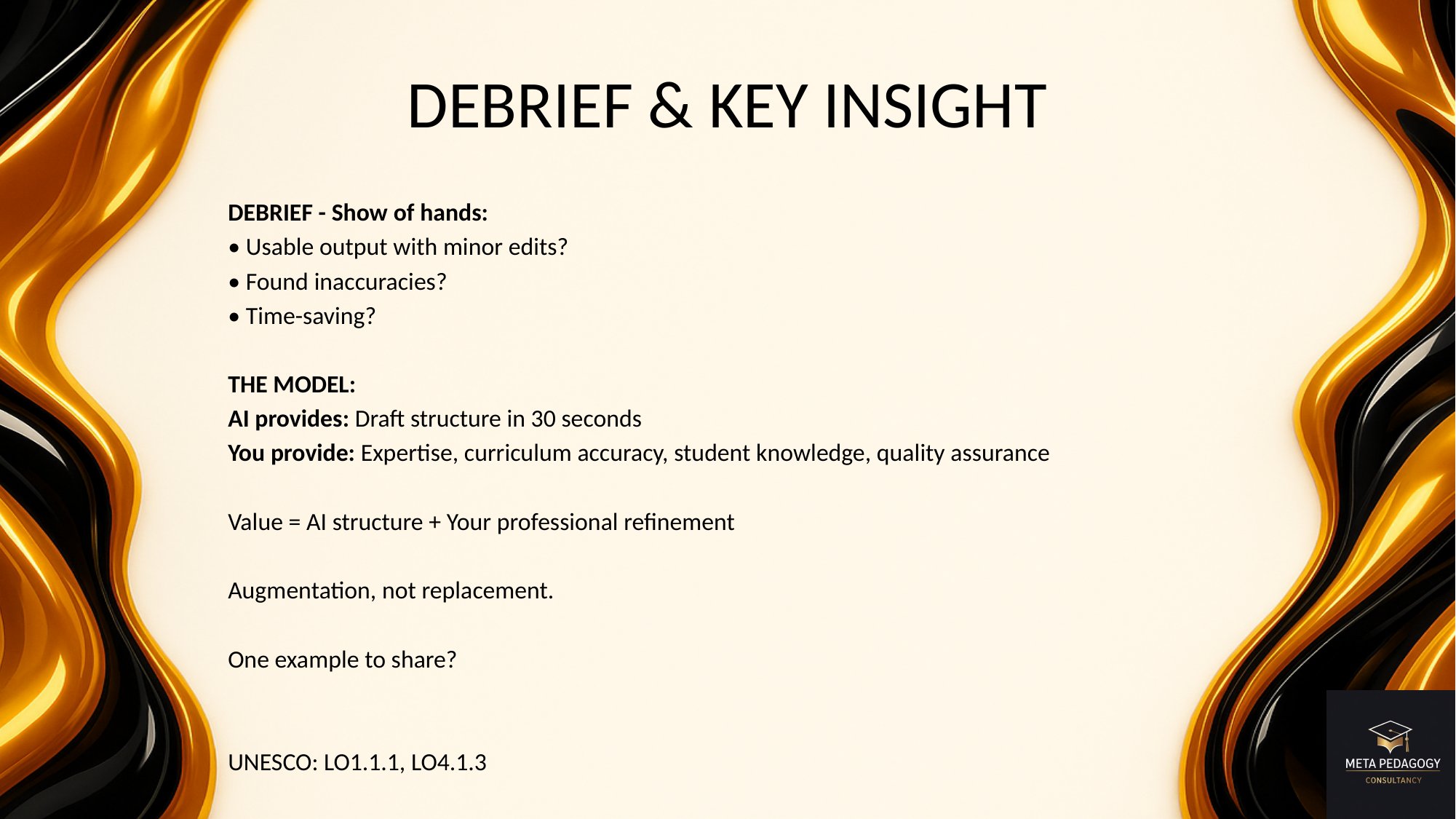

# DEBRIEF & KEY INSIGHT
DEBRIEF - Show of hands:
• Usable output with minor edits?
• Found inaccuracies?
• Time-saving?

THE MODEL:
AI provides: Draft structure in 30 seconds
You provide: Expertise, curriculum accuracy, student knowledge, quality assurance

Value = AI structure + Your professional refinement

Augmentation, not replacement.

One example to share?

UNESCO: LO1.1.1, LO4.1.3